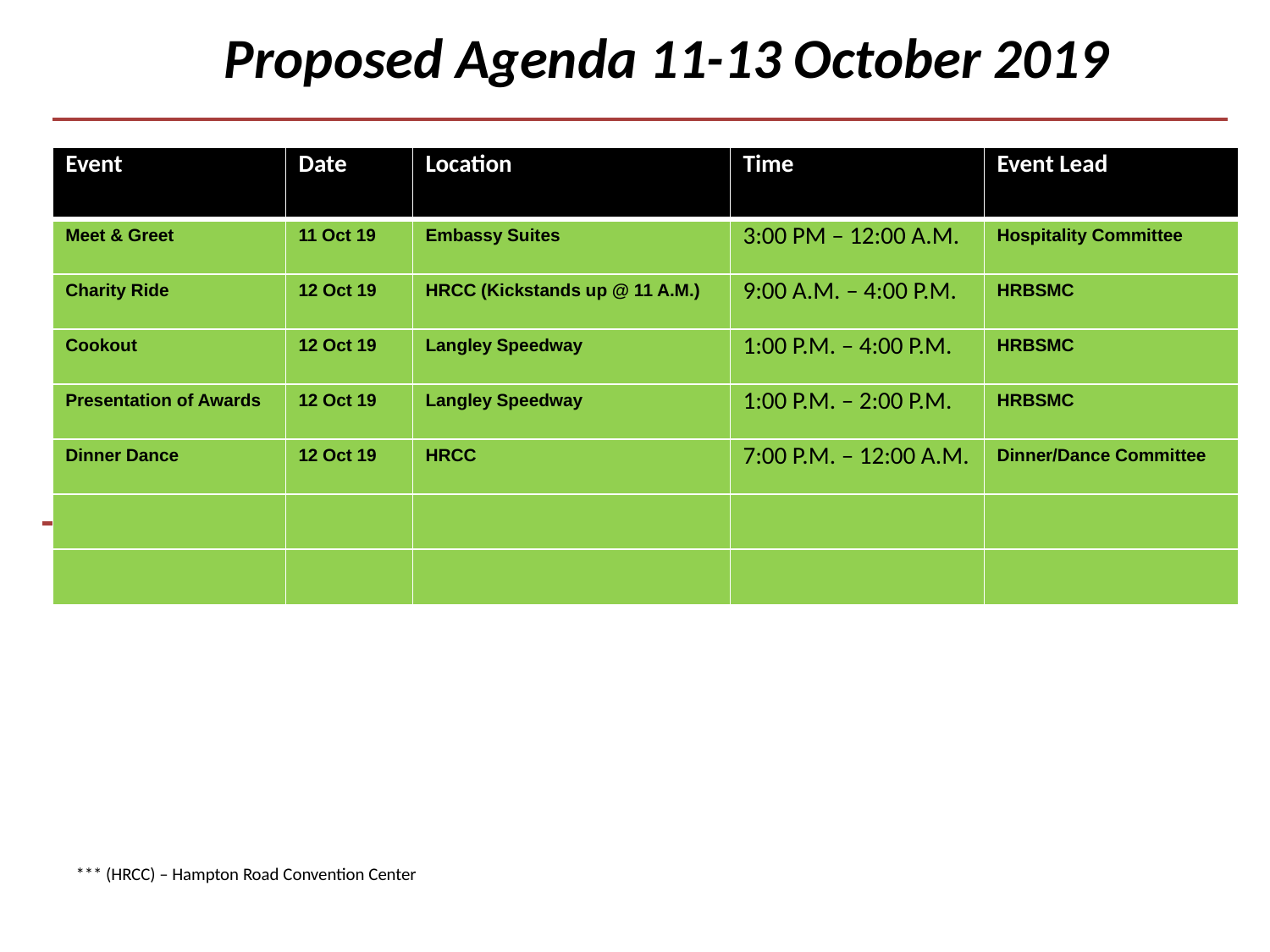

Proposed Agenda 11-13 October 2019
| Event | Date | Location | Time | Event Lead |
| --- | --- | --- | --- | --- |
| Meet & Greet | 11 Oct 19 | Embassy Suites | 3:00 PM – 12:00 A.M. | Hospitality Committee |
| Charity Ride | 12 Oct 19 | HRCC (Kickstands up @ 11 A.M.) | 9:00 A.M. – 4:00 P.M. | HRBSMC |
| Cookout | 12 Oct 19 | Langley Speedway | 1:00 P.M. – 4:00 P.M. | HRBSMC |
| Presentation of Awards | 12 Oct 19 | Langley Speedway | 1:00 P.M. – 2:00 P.M. | HRBSMC |
| Dinner Dance | 12 Oct 19 | HRCC | 7:00 P.M. – 12:00 A.M. | Dinner/Dance Committee |
|  |  |  |  |  |
|  |  |  |  |  |
*** (HRCC) – Hampton Road Convention Center